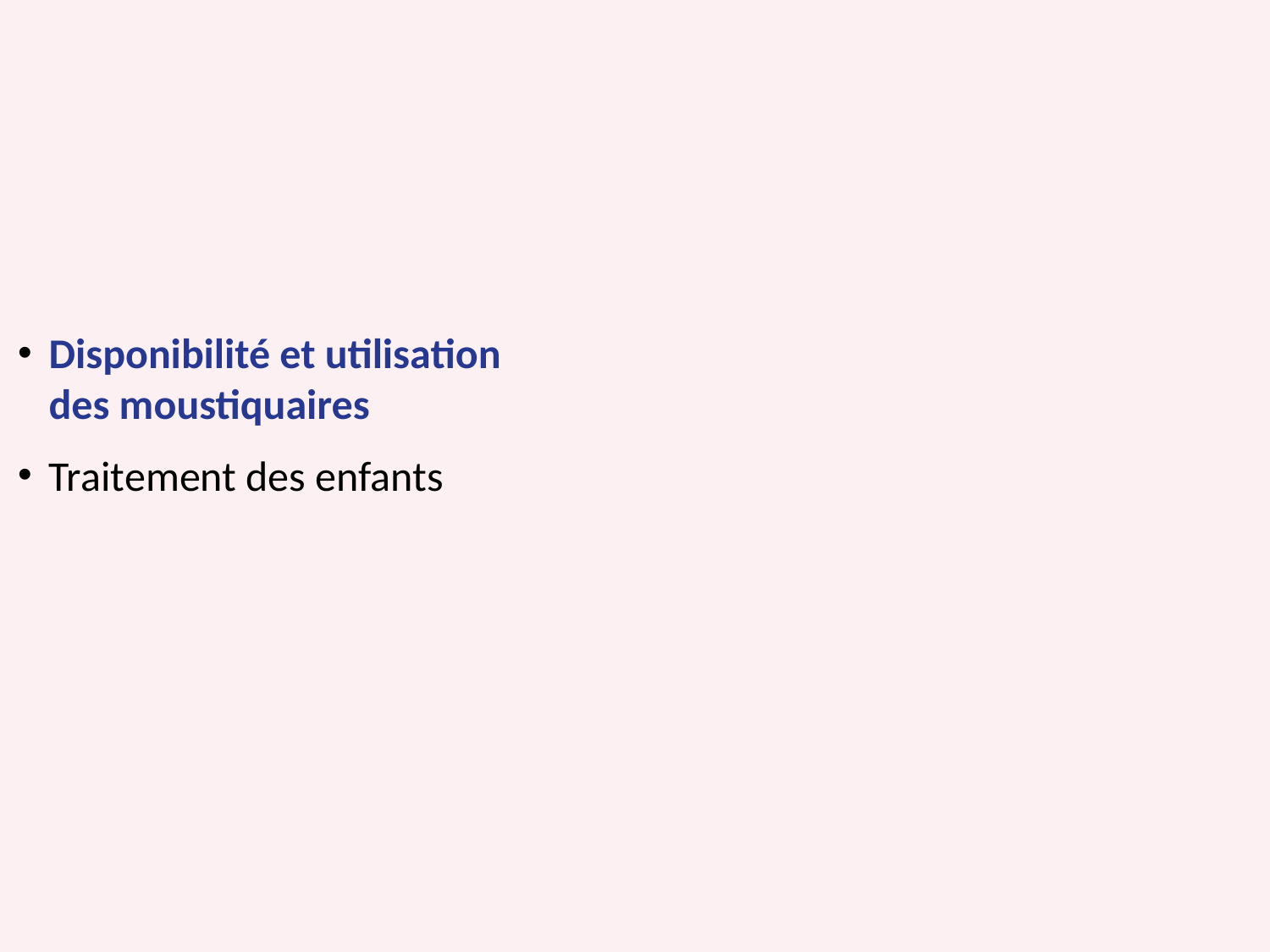

Disponibilité et utilisation des moustiquaires
Traitement des enfants